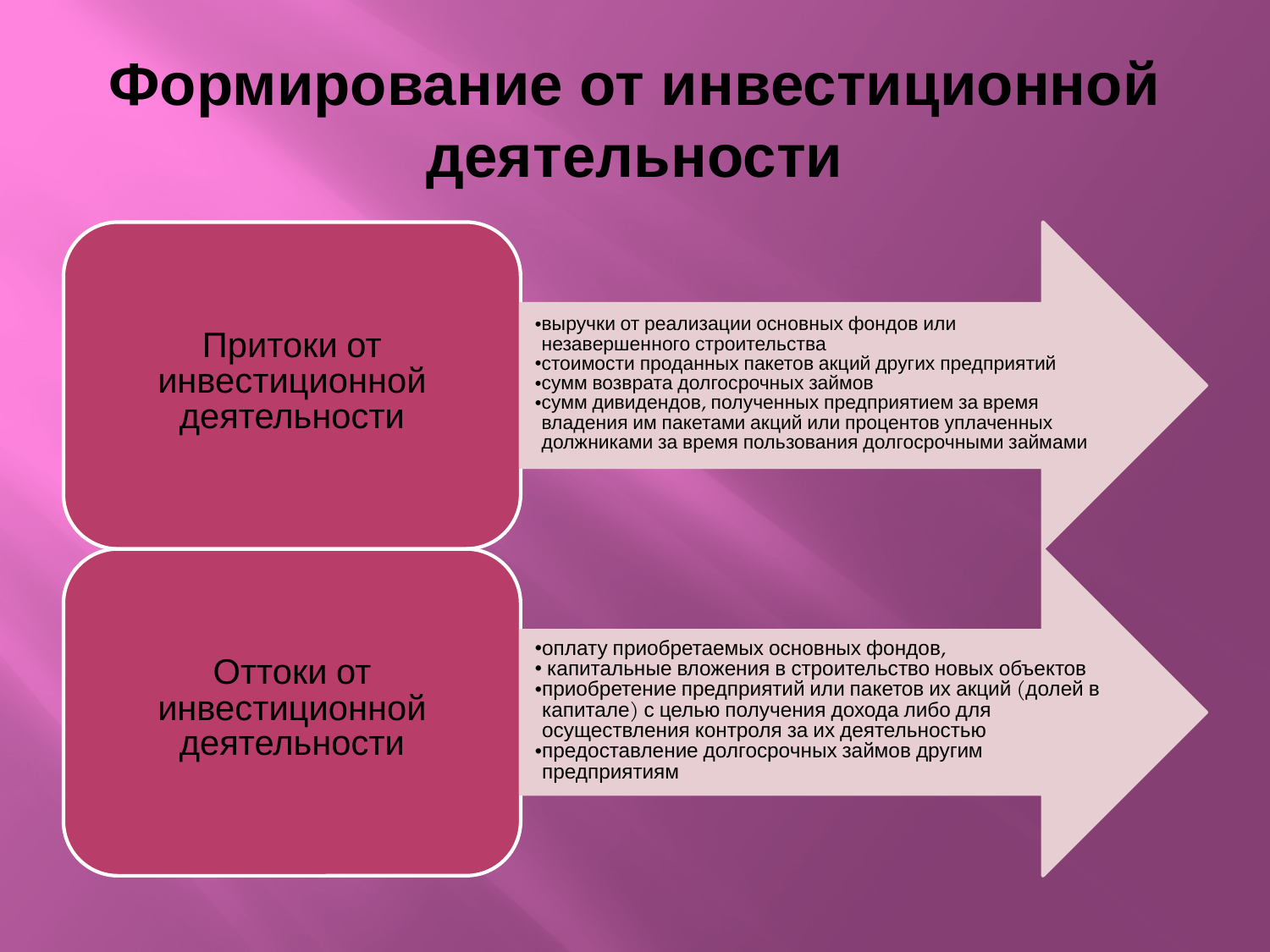

# Формирование от инвестиционной деятельности
Притоки от инвестиционной деятельности
выручки от реализации основных фондов или незавершенного строительства
Оттоки от инвестиционной деятельности
оплату приобретаемых основных фондов,
 капитальные вложения в строительство новых объектов
приобретение предприятий или пакетов их акций (долей в капитале) с целью получения дохода либо для осуществления контроля за их деятельностью
предоставление долгосрочных займов другим предприятиям
стоимости проданных пакетов акций других предприятий
сумм возврата долгосрочных займов
сумм дивидендов, полученных предприятием за время владения им пакетами акций или процентов уплаченных должниками за время пользования долгосрочными займами